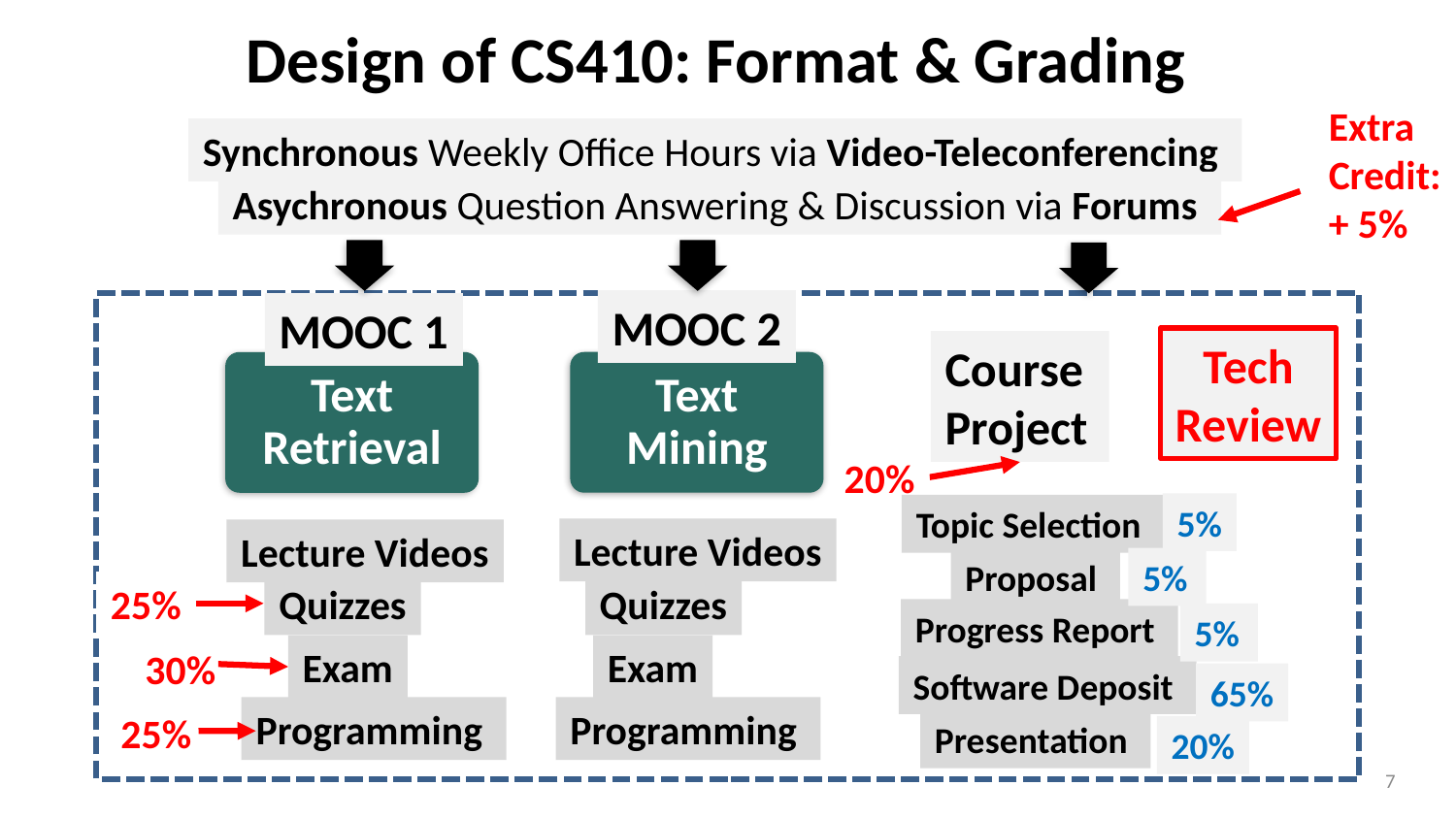

# Design of CS410: Format & Grading
Extra
Credit:
+ 5%
Synchronous Weekly Office Hours via Video-Teleconferencing
Asychronous Question Answering & Discussion via Forums

MOOC 2
Hi
MOOC 1
Tech
Review
Course
Project
Text Mining
Text Retrieval
20%
5%
5%
65%
20%
5%
Topic Selection
Lecture Videos
Lecture Videos
Proposal
25%
30%
25%
Quizzes
Quizzes
Progress Report
Exam
Exam
Software Deposit
Programming
Programming
Presentation
7